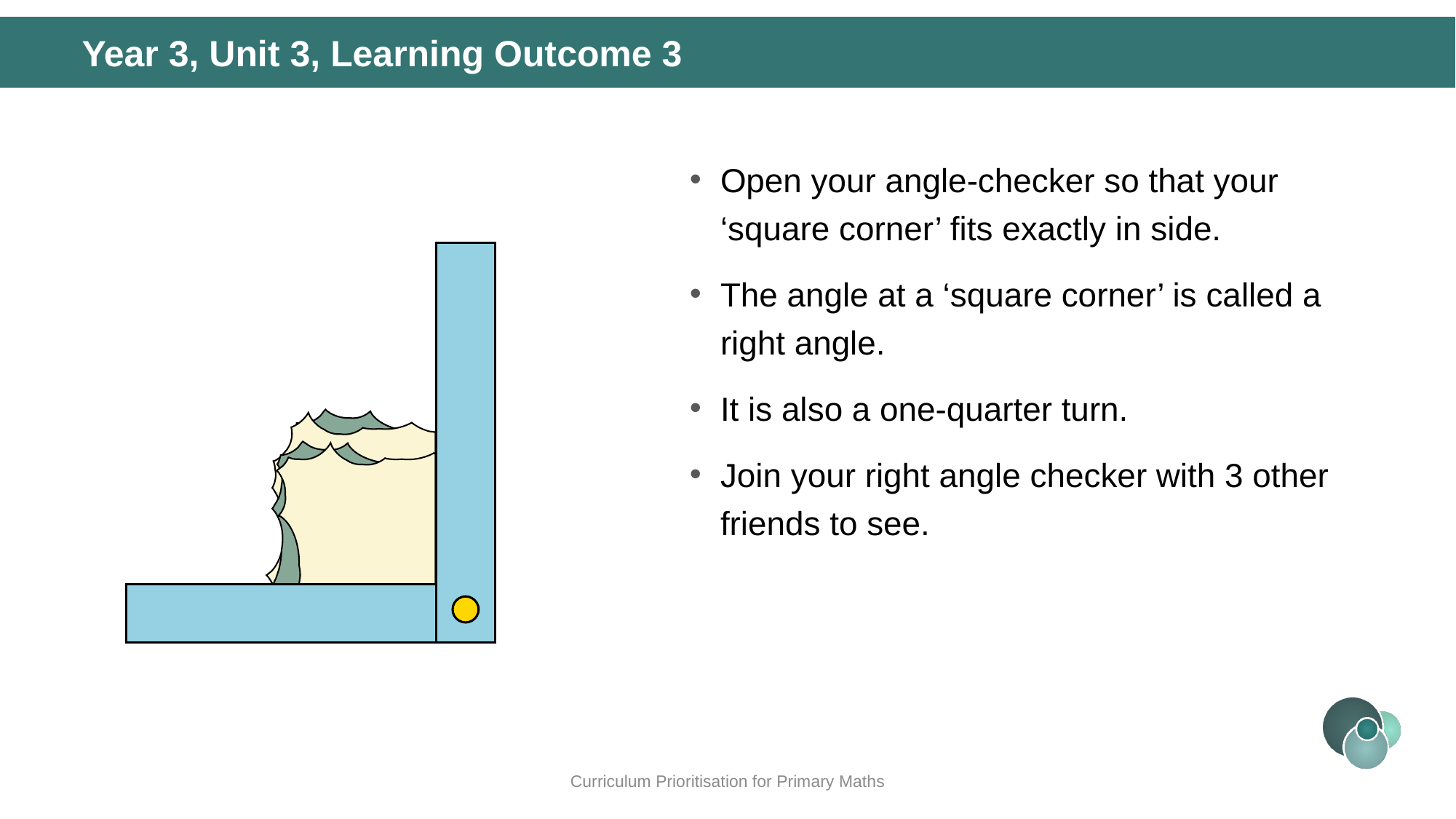

Year 3, Unit 3, Learning Outcome 3
Open your angle-checker so that your ‘square corner’ fits exactly in side.
The angle at a ‘square corner’ is called a right angle.
It is also a one-quarter turn.
Join your right angle checker with 3 other friends to see.

Curriculum Prioritisation for Primary Maths